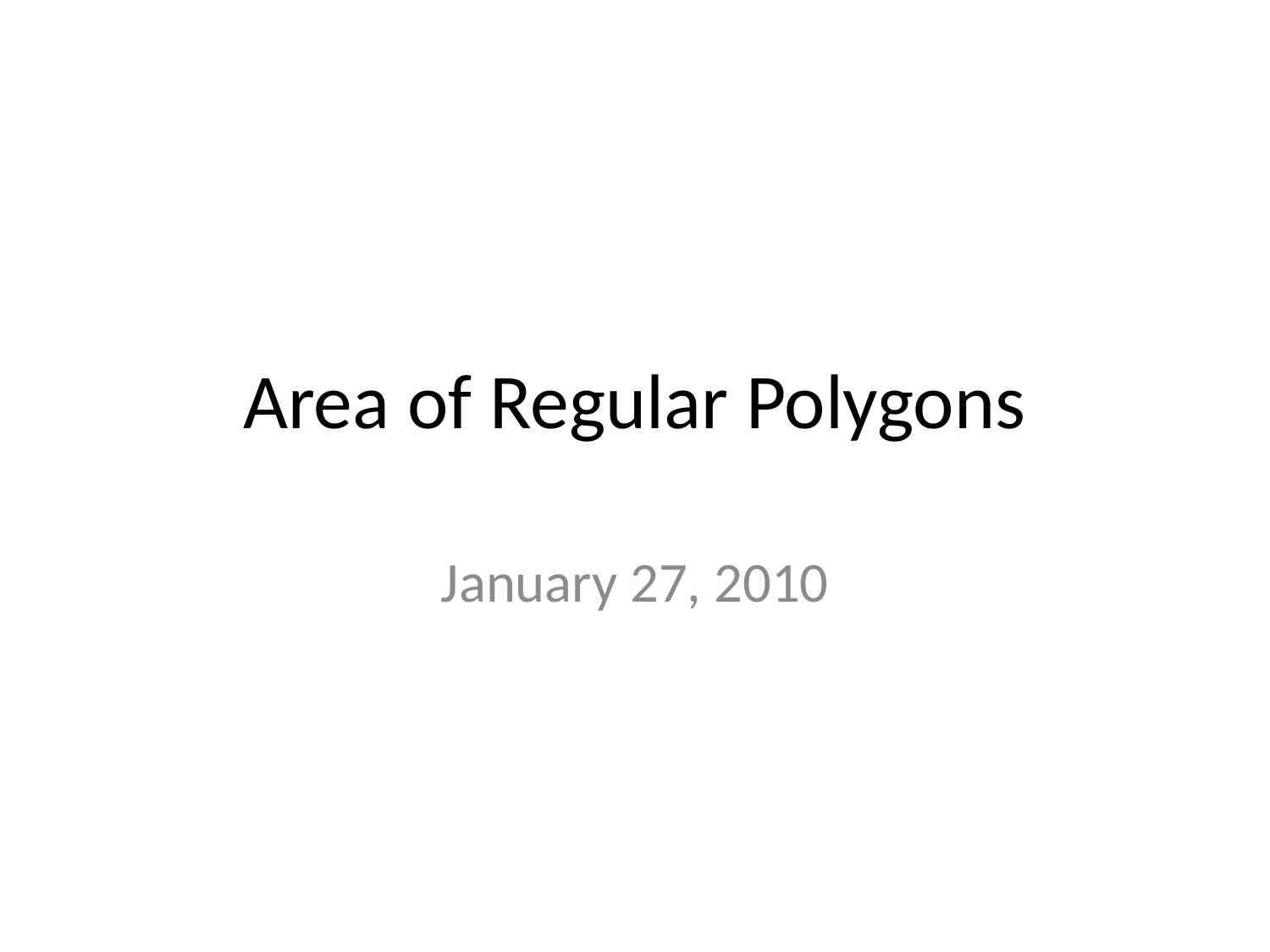

# Area of Regular Polygons
January 27, 2010